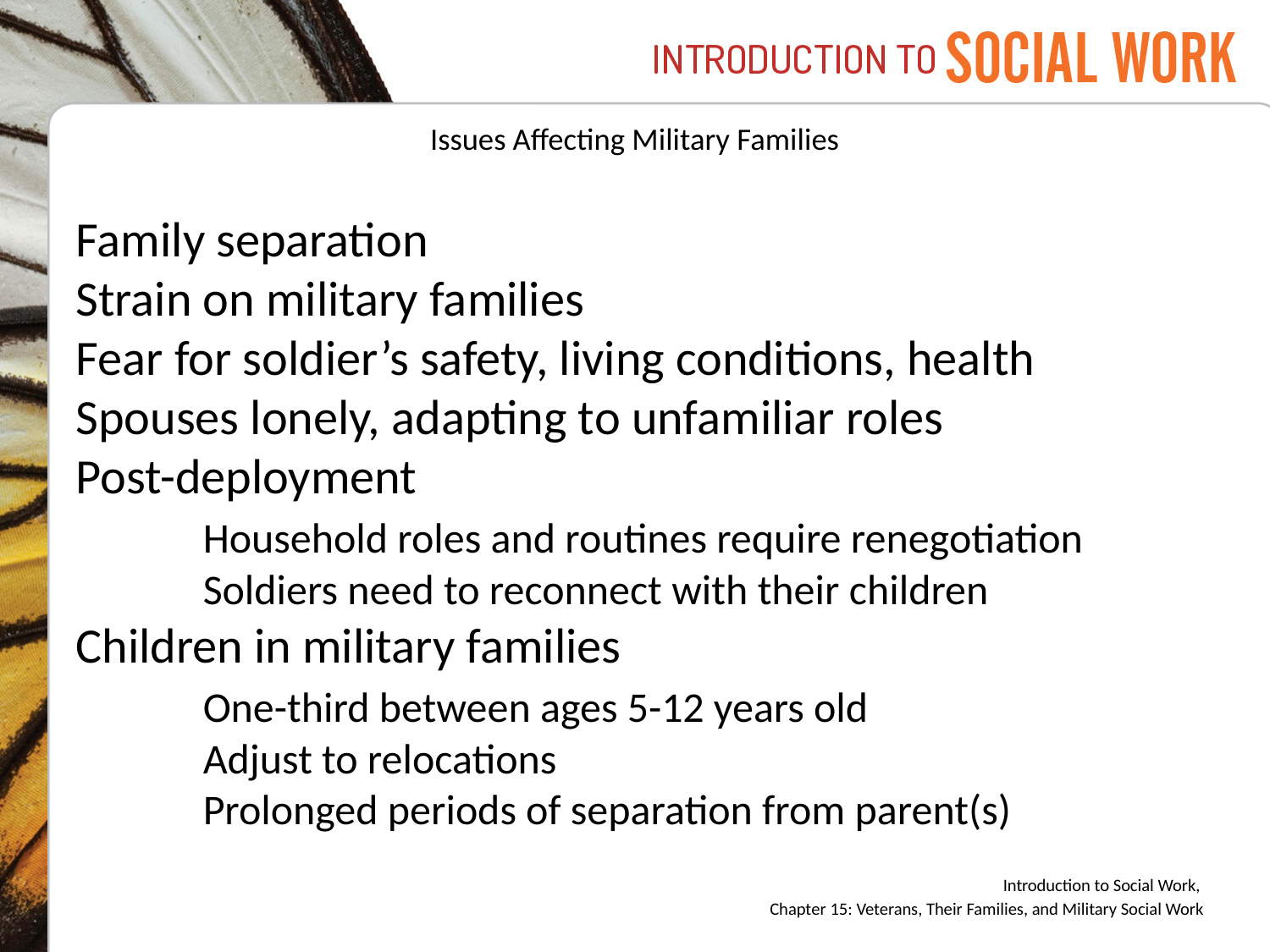

# Issues Affecting Military Families
Family separation
Strain on military families
Fear for soldier’s safety, living conditions, health
Spouses lonely, adapting to unfamiliar roles
Post-deployment
	Household roles and routines require renegotiation
	Soldiers need to reconnect with their children
Children in military families
	One-third between ages 5-12 years old
	Adjust to relocations
	Prolonged periods of separation from parent(s)

Introduction to Social Work,
Chapter 15: Veterans, Their Families, and Military Social Work